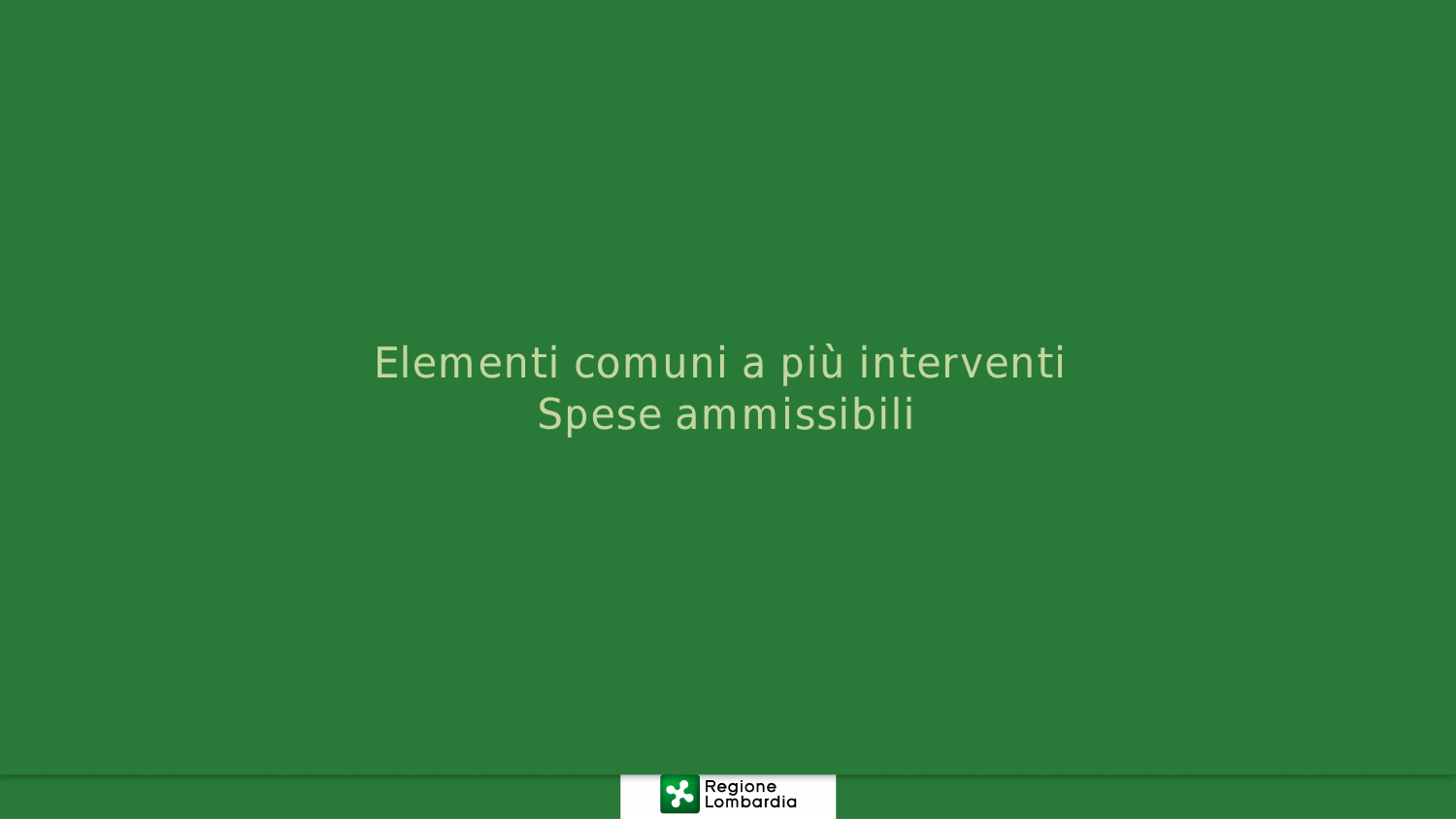

Elementi comuni a più interventi  Spese ammissibili